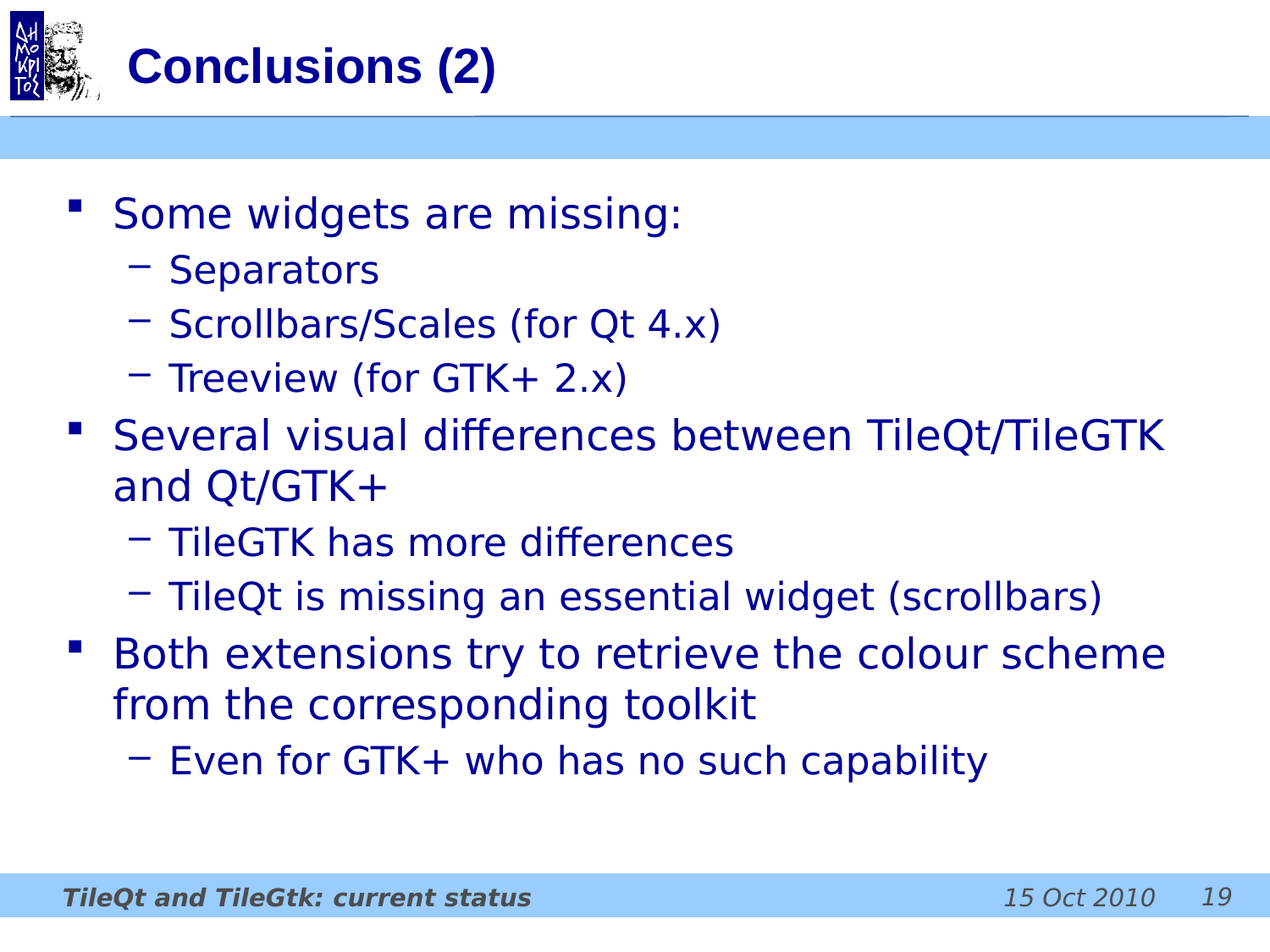

# Conclusions (2)
Some widgets are missing:
Separators
Scrollbars/Scales (for Qt 4.x)
Treeview (for GTK+ 2.x)
Several visual differences between TileQt/TileGTK and Qt/GTK+
TileGTK has more differences
TileQt is missing an essential widget (scrollbars)
Both extensions try to retrieve the colour scheme from the corresponding toolkit
Even for GTK+ who has no such capability

19
TileQt and TileGtk: current status
15 Oct 2010